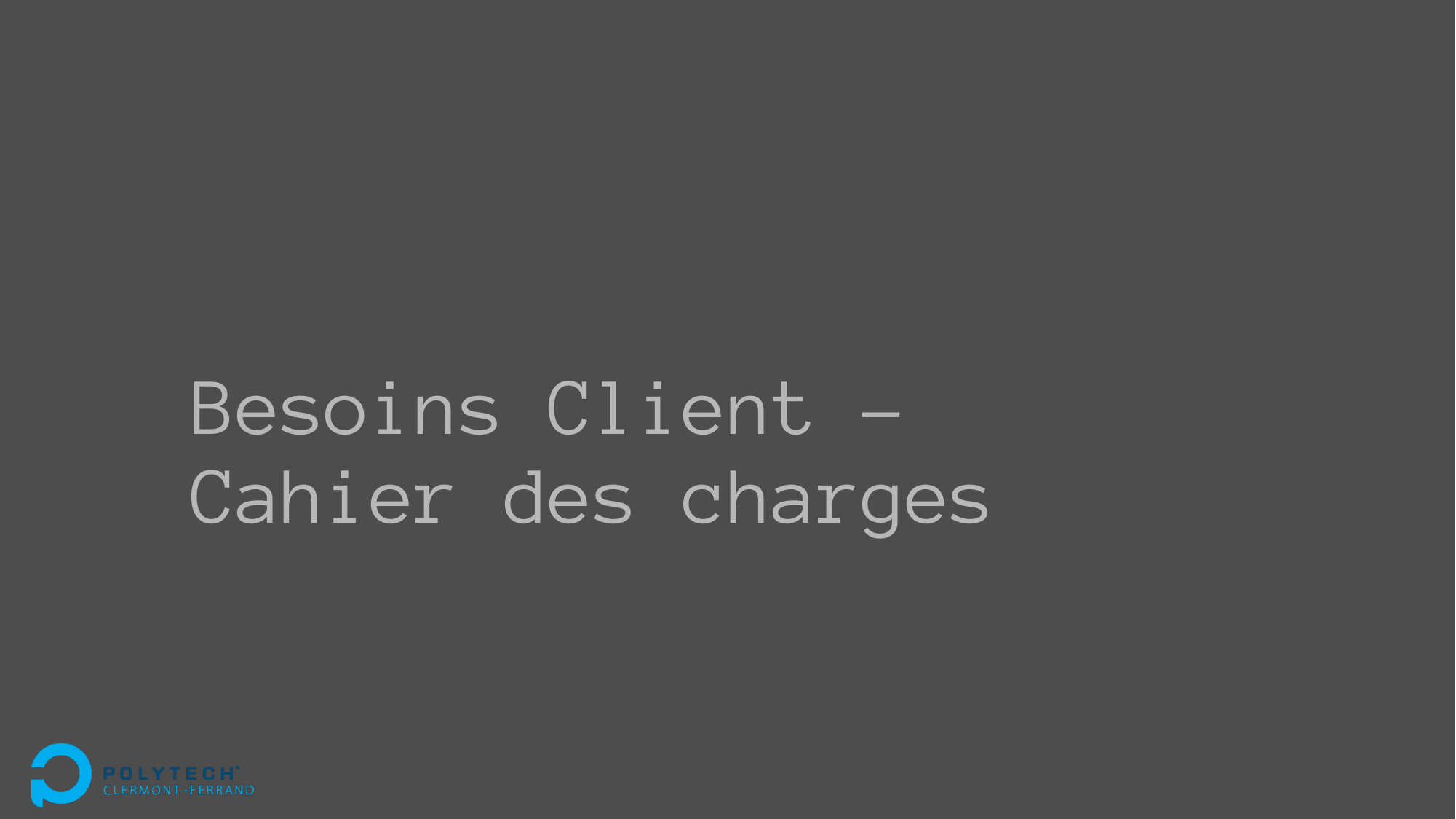

# Besoins Client - Cahier des charges